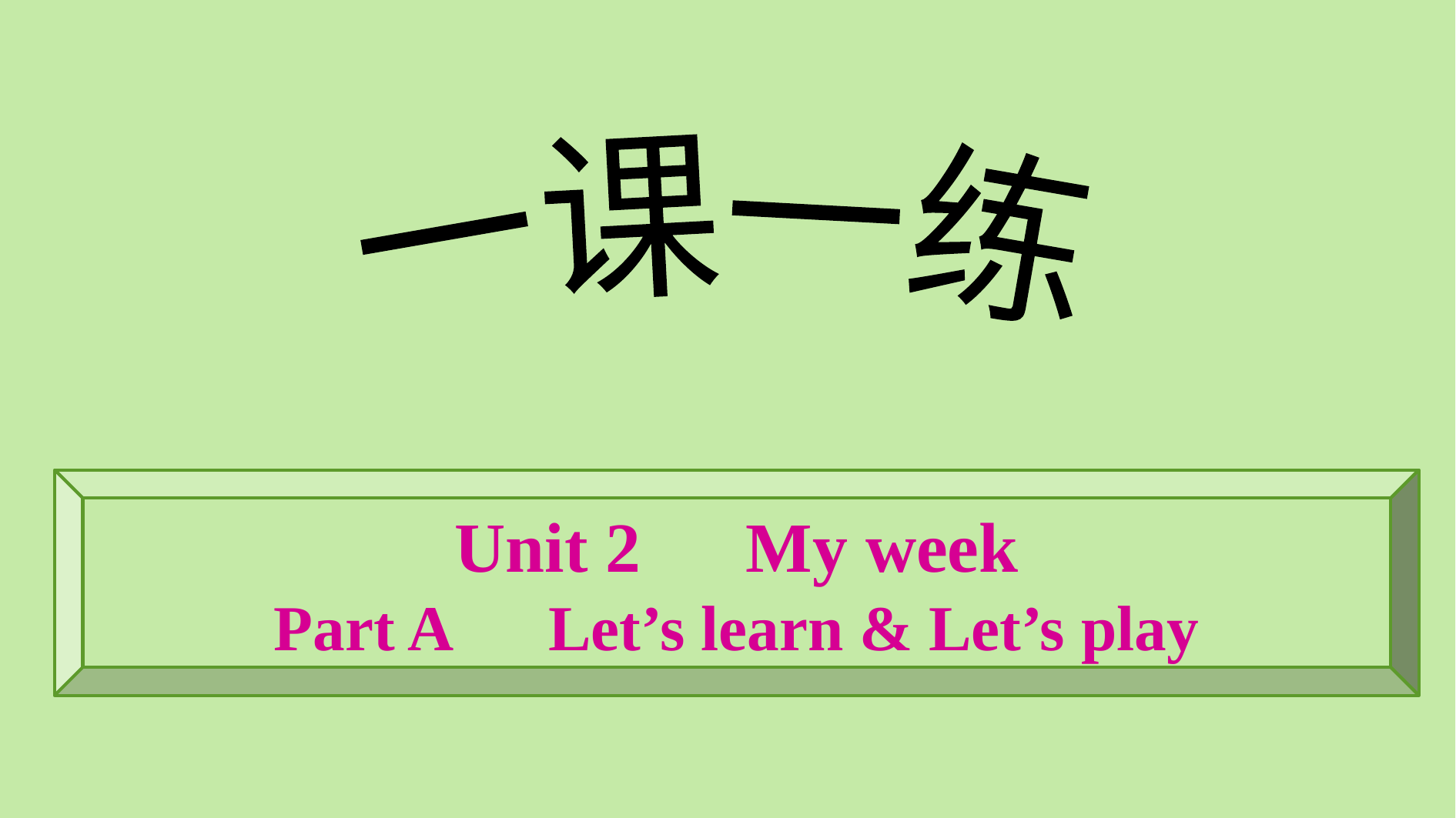

Unit 2　My week
Part A　Let’s learn & Let’s play